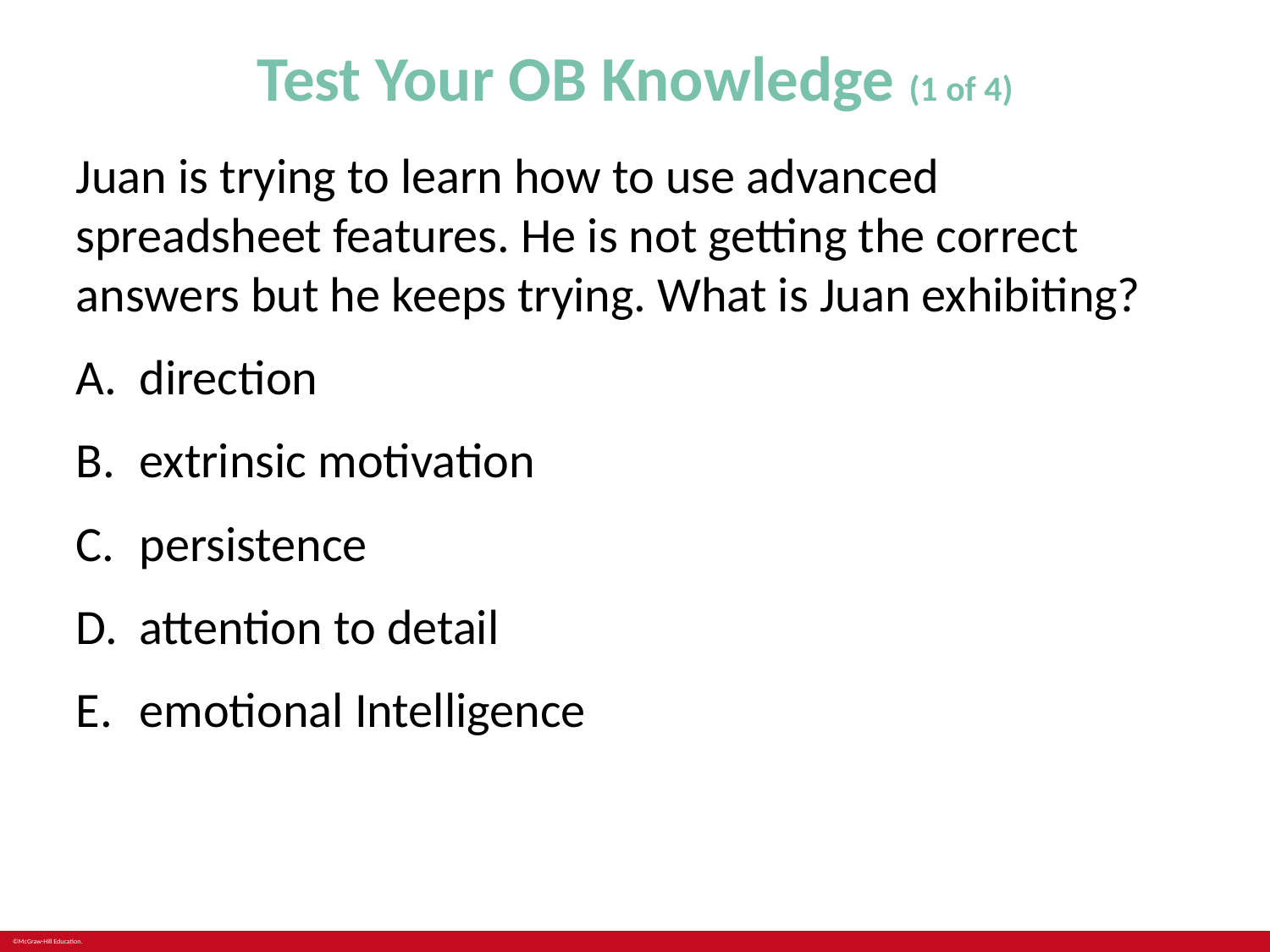

# Test Your OB Knowledge (1 of 4)
Juan is trying to learn how to use advanced spreadsheet features. He is not getting the correct answers but he keeps trying. What is Juan exhibiting?
direction
extrinsic motivation
persistence
attention to detail
emotional Intelligence